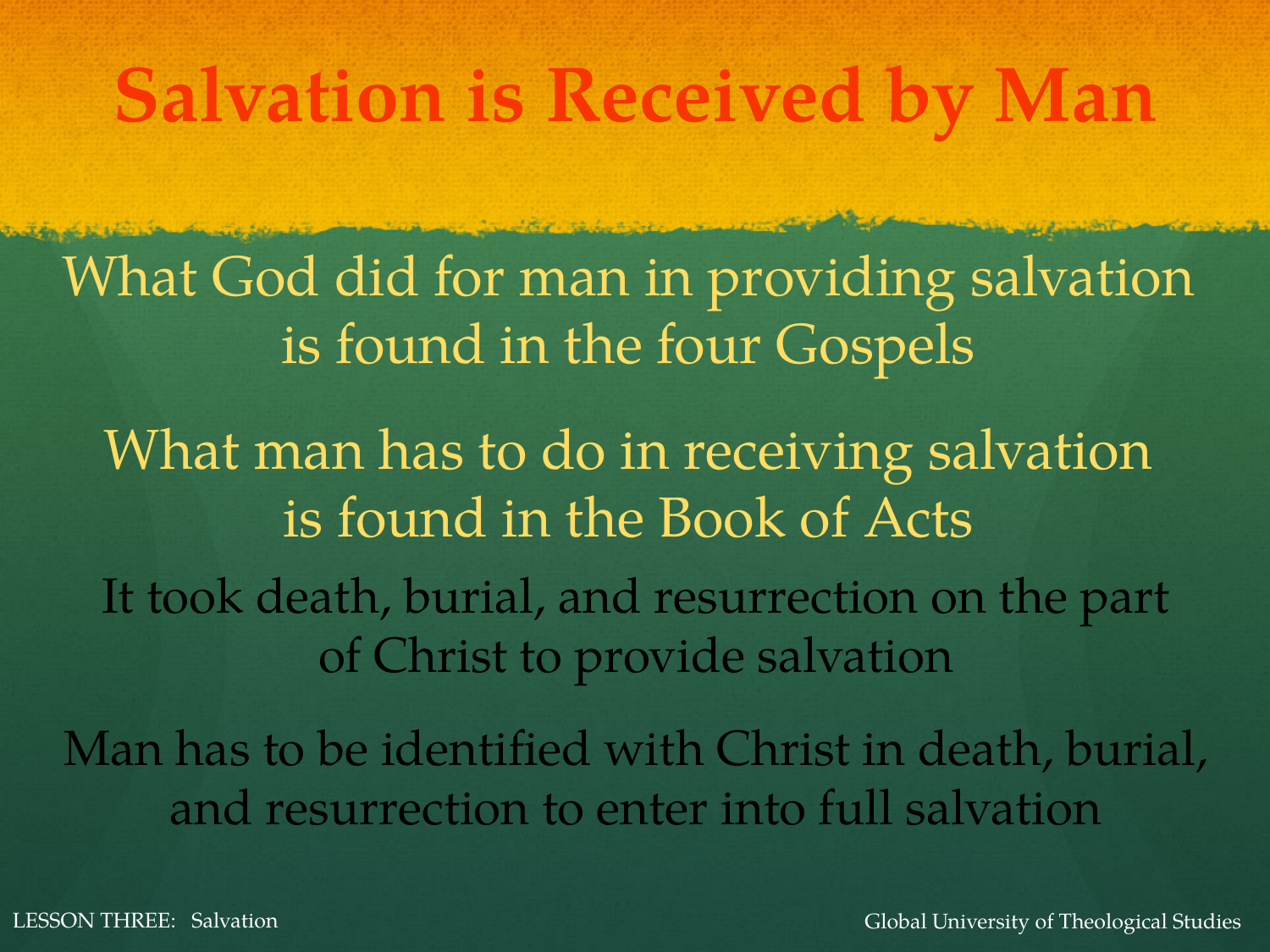

Salvation is Received by Man

What God did for man in providing salvation
is found in the four Gospels

What man has to do in receiving salvation
is found in the Book of Acts
It took death, burial, and resurrection on the part
of Christ to provide salvation

Man has to be identified with Christ in death, burial,
and resurrection to enter into full salvation

Global University of Theological Studies
LESSON THREE:   Salvation